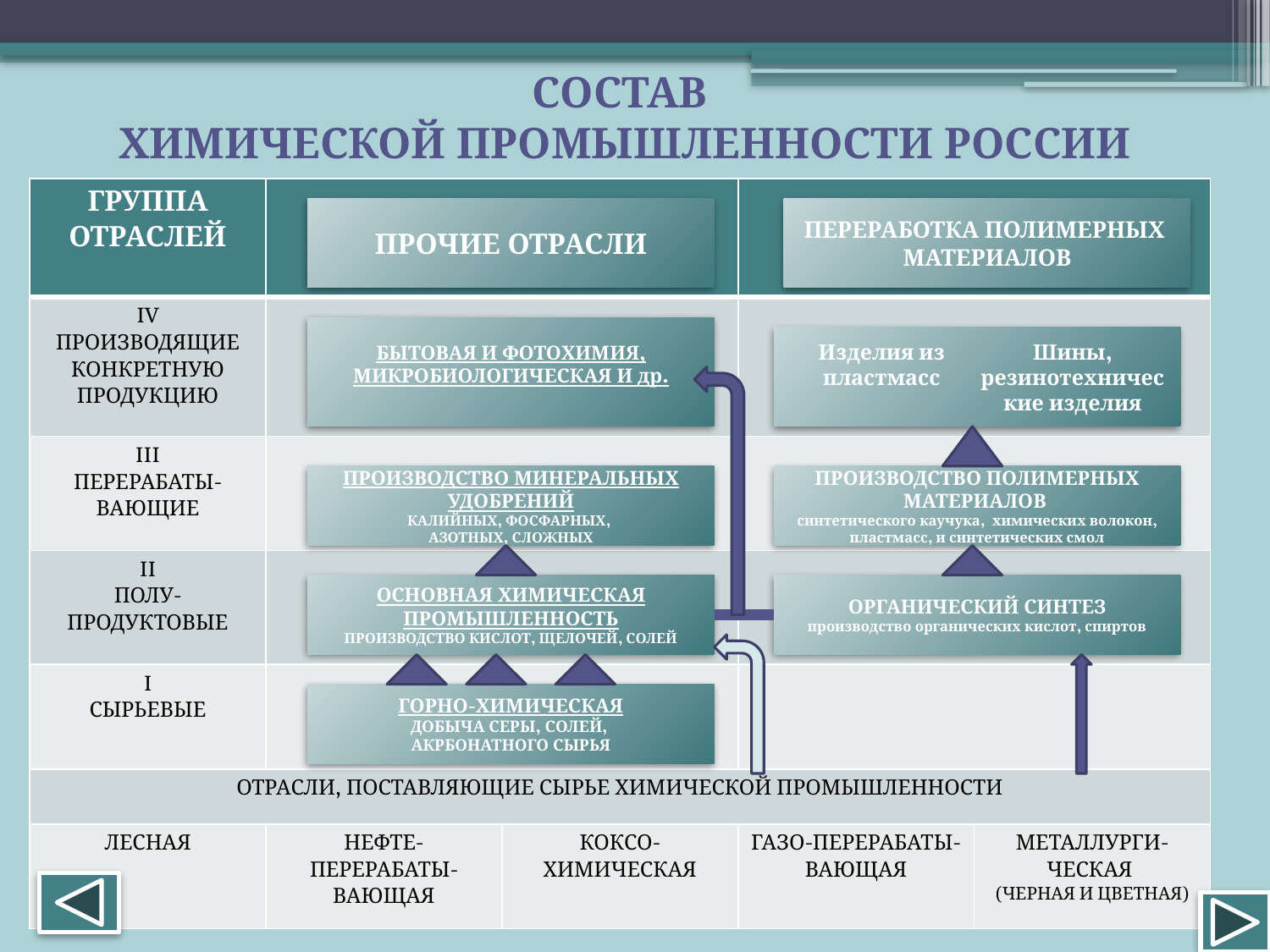

Состав
Химической промышленности России
| ГРУППА ОТРАСЛЕЙ |  |  |  |  |
| --- | --- | --- | --- | --- |
| IV ПРОИЗВОДЯЩИЕ КОНКРЕТНУЮ ПРОДУКЦИЮ |  |  |  |  |
| III ПЕРЕРАБАТЫ-ВАЮЩИЕ |  |  |  |  |
| II ПОЛУ- ПРОДУКТОВЫЕ |  |  |  |  |
| I СЫРЬЕВЫЕ |  |  |  |  |
| ОТРАСЛИ, ПОСТАВЛЯЮЩИЕ СЫРЬЕ ХИМИЧЕСКОЙ ПРОМЫШЛЕННОСТИ |  |  |  |  |
| ЛЕСНАЯ | НЕФТЕ-ПЕРЕРАБАТЫ-ВАЮЩАЯ | КОКСО-ХИМИЧЕСКАЯ | ГАЗО-ПЕРЕРАБАТЫ-ВАЮЩАЯ | МЕТАЛЛУРГИ-ЧЕСКАЯ (ЧЕРНАЯ И ЦВЕТНАЯ) |
ПРОЧИЕ ОТРАСЛИ
ПЕРЕРАБОТКА ПОЛИМЕРНЫХ  МАТЕРИАЛОВ
БЫТОВАЯ И ФОТОХИМИЯ, МИКРОБИОЛОГИЧЕСКАЯ И др.

Изделия из пластмасс

Шины, резинотехнические изделия

ПРОИЗВОДСТВО МИНЕРАЛЬНЫХ УДОБРЕНИЙ
КАЛИЙНЫХ, ФОСФАРНЫХ,
АЗОТНЫХ, СЛОЖНЫХ
ПРОИЗВОДСТВО ПОЛИМЕРНЫХ МАТЕРИАЛОВ
синтетического каучука,  химических волокон, пластмасс, и синтетических смол

ОСНОВНАЯ ХИМИЧЕСКАЯ ПРОМЫШЛЕННОСТЬ
ПРОИЗВОДСТВО КИСЛОТ, ЩЕЛОЧЕЙ, СОЛЕЙ
ОРГАНИЧЕСКИЙ СИНТЕЗ
производство органических кислот, спиртов

ГОРНО-ХИМИЧЕСКАЯ
ДОБЫЧА СЕРЫ, СОЛЕЙ,
АКРБОНАТНОГО СЫРЬЯ